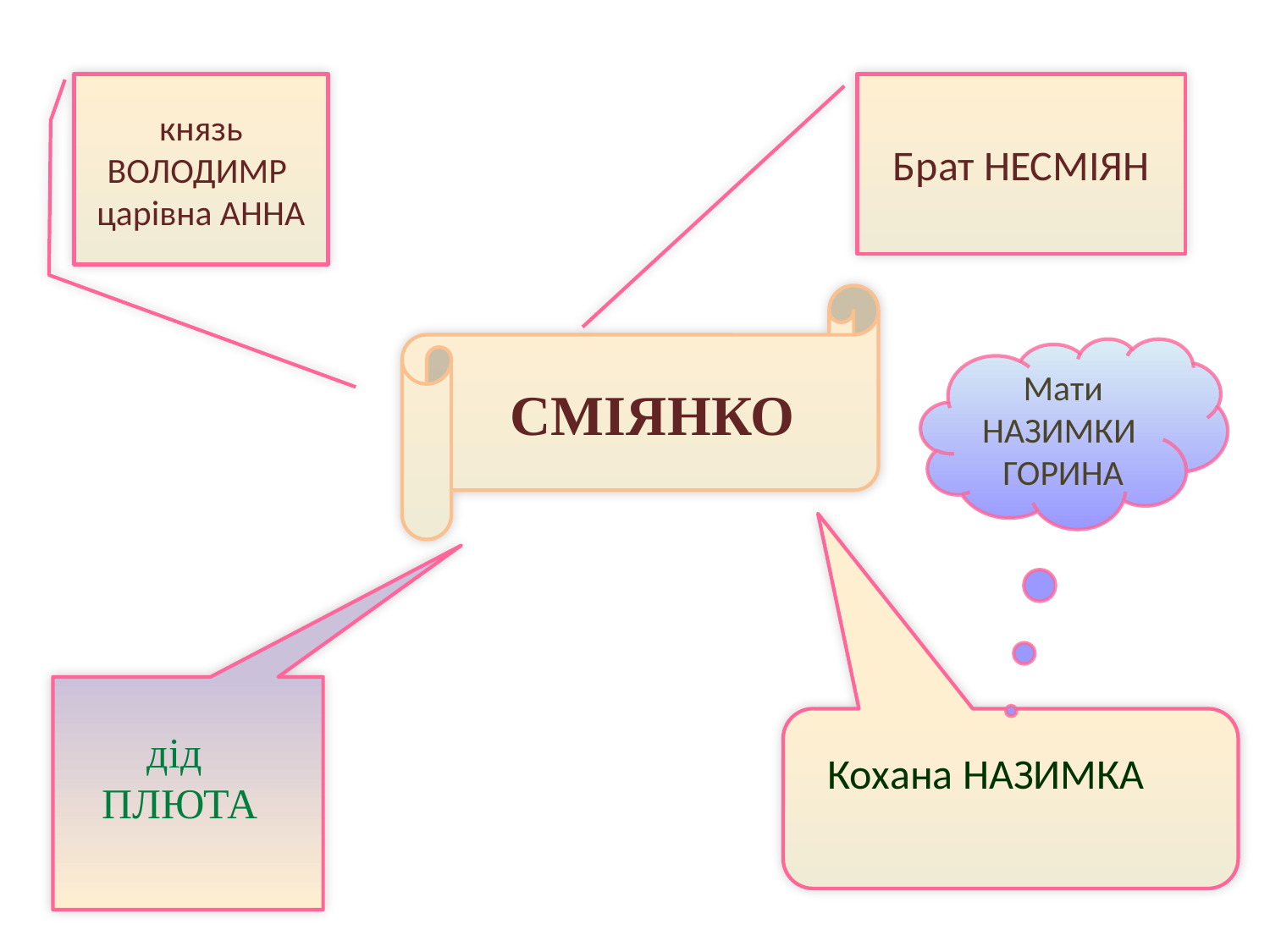

князь ВОЛОДИМР
царівна АННА
Брат НЕСМІЯН
СМІЯНКО
Мати НАЗИМКИ
ГОРИНА

дід
ПЛЮТА
Кохана НАЗИМКА